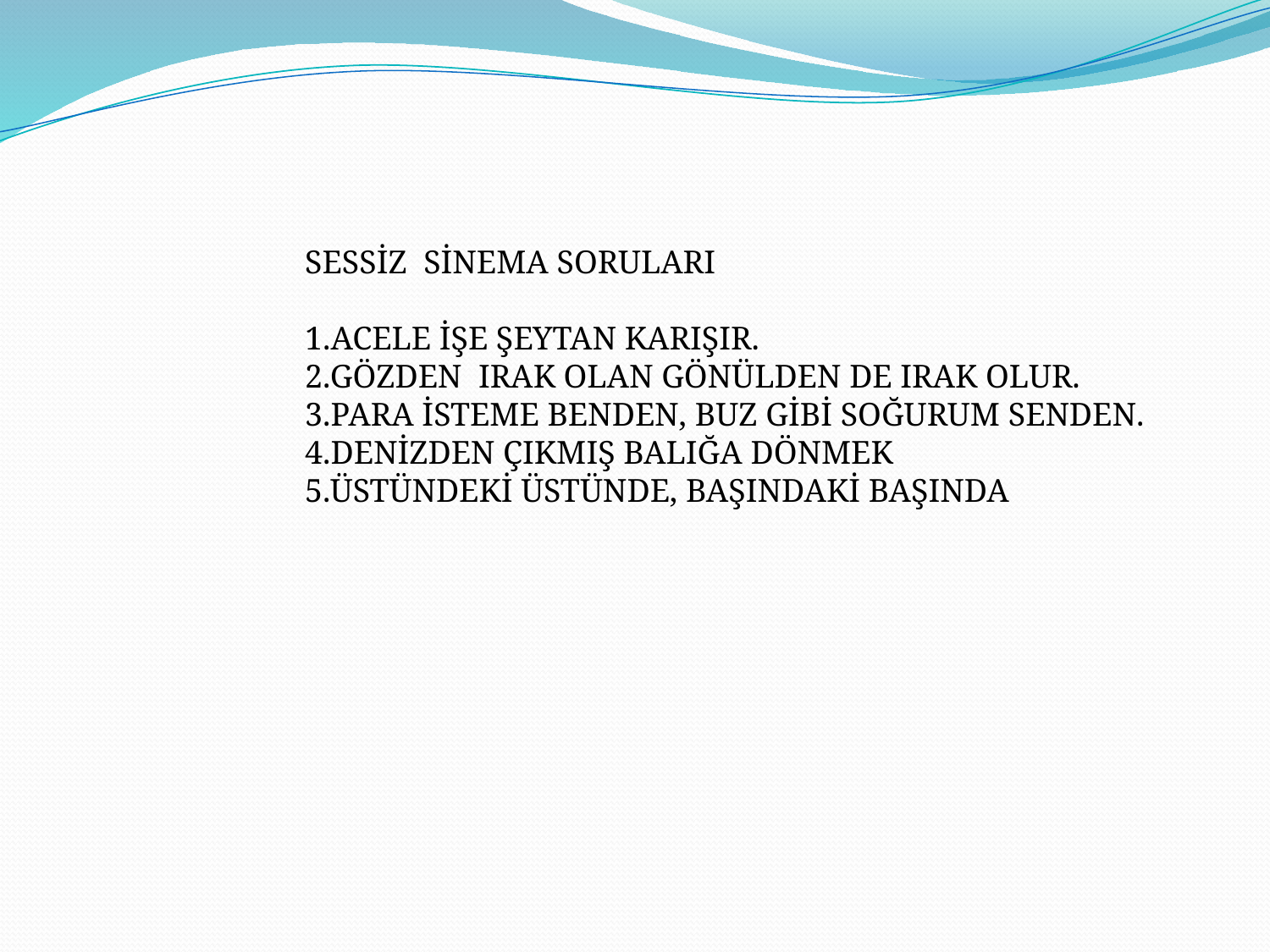

SESSİZ  SİNEMA SORULARI

1.ACELE İŞE ŞEYTAN KARIŞIR.
2.GÖZDEN  IRAK OLAN GÖNÜLDEN DE IRAK OLUR.
3.PARA İSTEME BENDEN, BUZ GİBİ SOĞURUM SENDEN.
4.DENİZDEN ÇIKMIŞ BALIĞA DÖNMEK
5.ÜSTÜNDEKİ ÜSTÜNDE, BAŞINDAKİ BAŞINDA